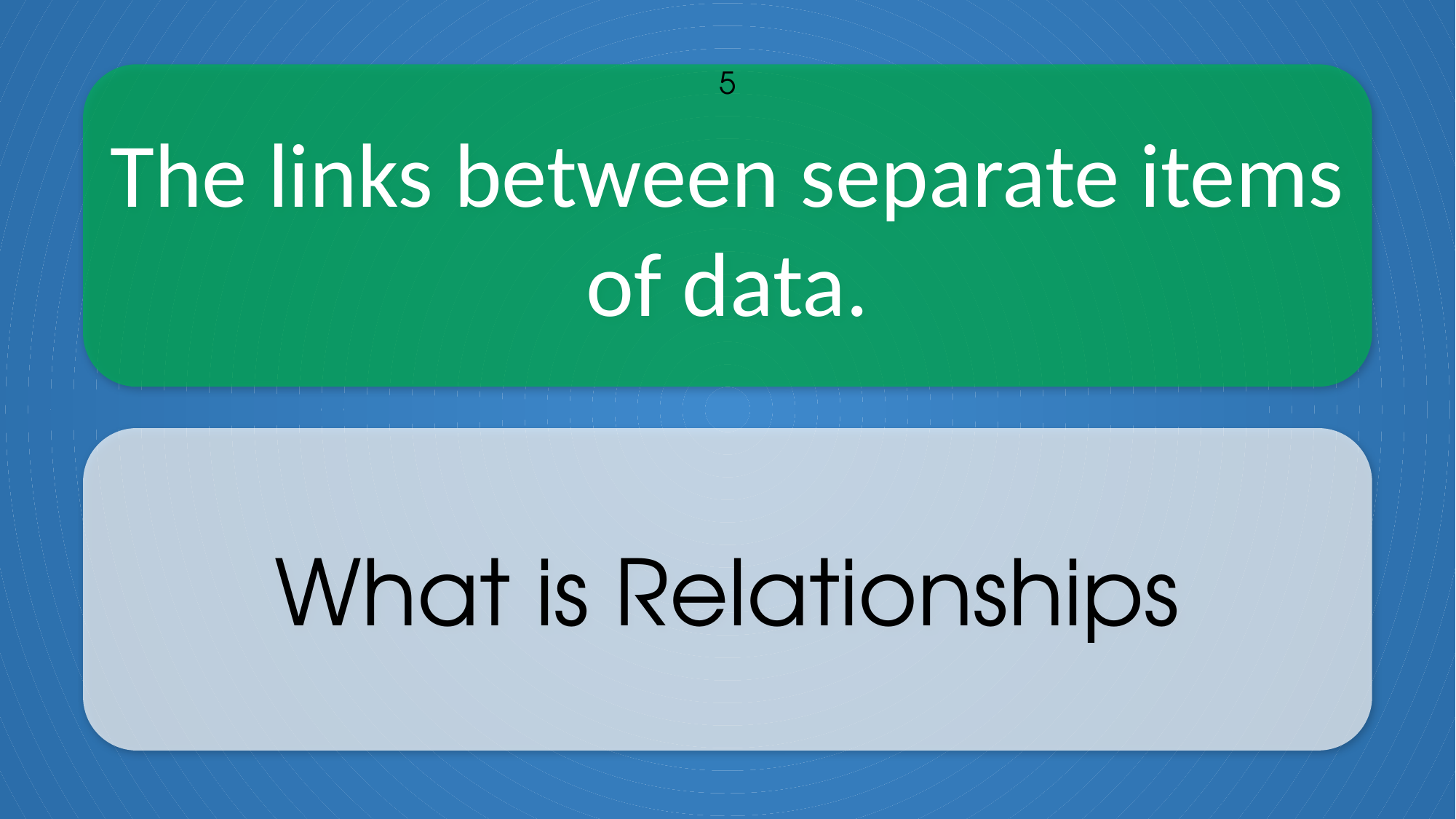

The links between separate items of data.
5
What is Relationships